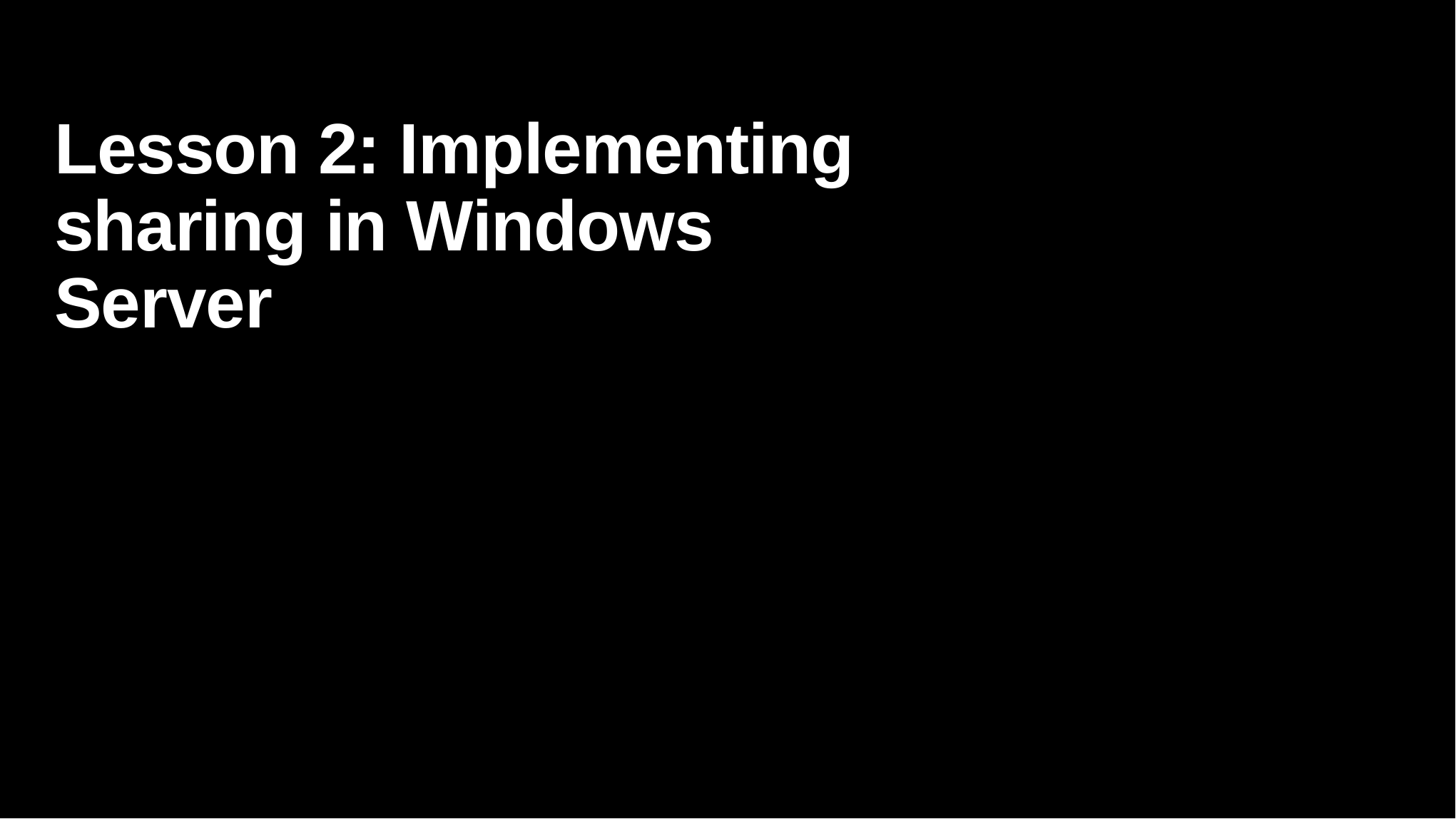

# Lesson 2: Implementing sharing in Windows Server